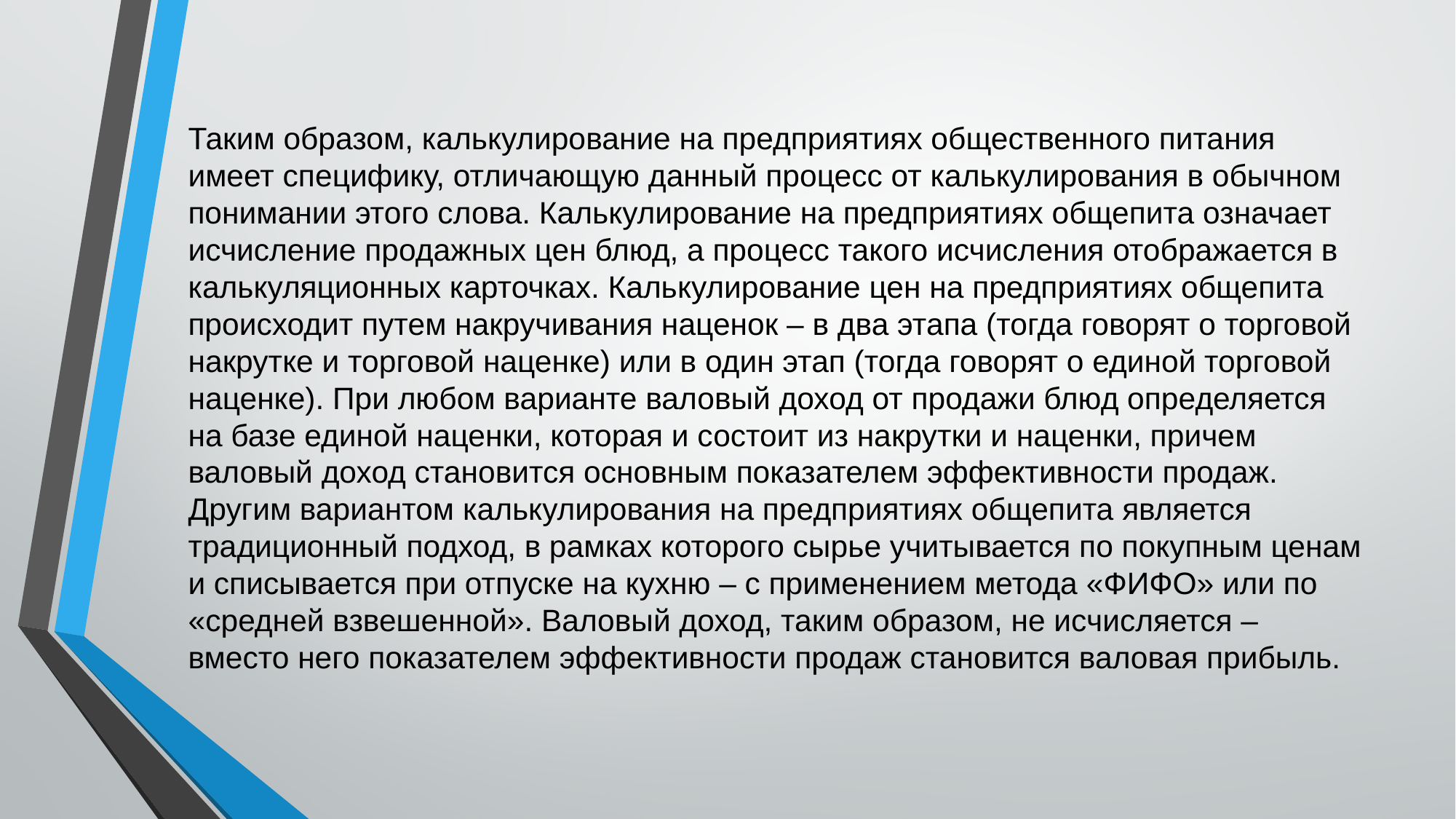

Таким образом, калькулирование на предприятиях общественного питания имеет специфику, отличающую данный процесс от калькулирования в обычном понимании этого слова. Калькулирование на предприятиях общепита означает исчисление продажных цен блюд, а процесс такого исчисления отображается в калькуляционных карточках. Калькулирование цен на предприятиях общепита происходит путем накручивания наценок – в два этапа (тогда говорят о торговой накрутке и торговой наценке) или в один этап (тогда говорят о единой торговой наценке). При любом варианте валовый доход от продажи блюд определяется на базе единой наценки, которая и состоит из накрутки и наценки, причем валовый доход становится основным показателем эффективности продаж. Другим вариантом калькулирования на предприятиях общепита является традиционный подход, в рамках которого сырье учитывается по покупным ценам и списывается при отпуске на кухню – с применением метода «ФИФО» или по «средней взвешенной». Валовый доход, таким образом, не исчисляется – вместо него показателем эффективности продаж становится валовая прибыль.